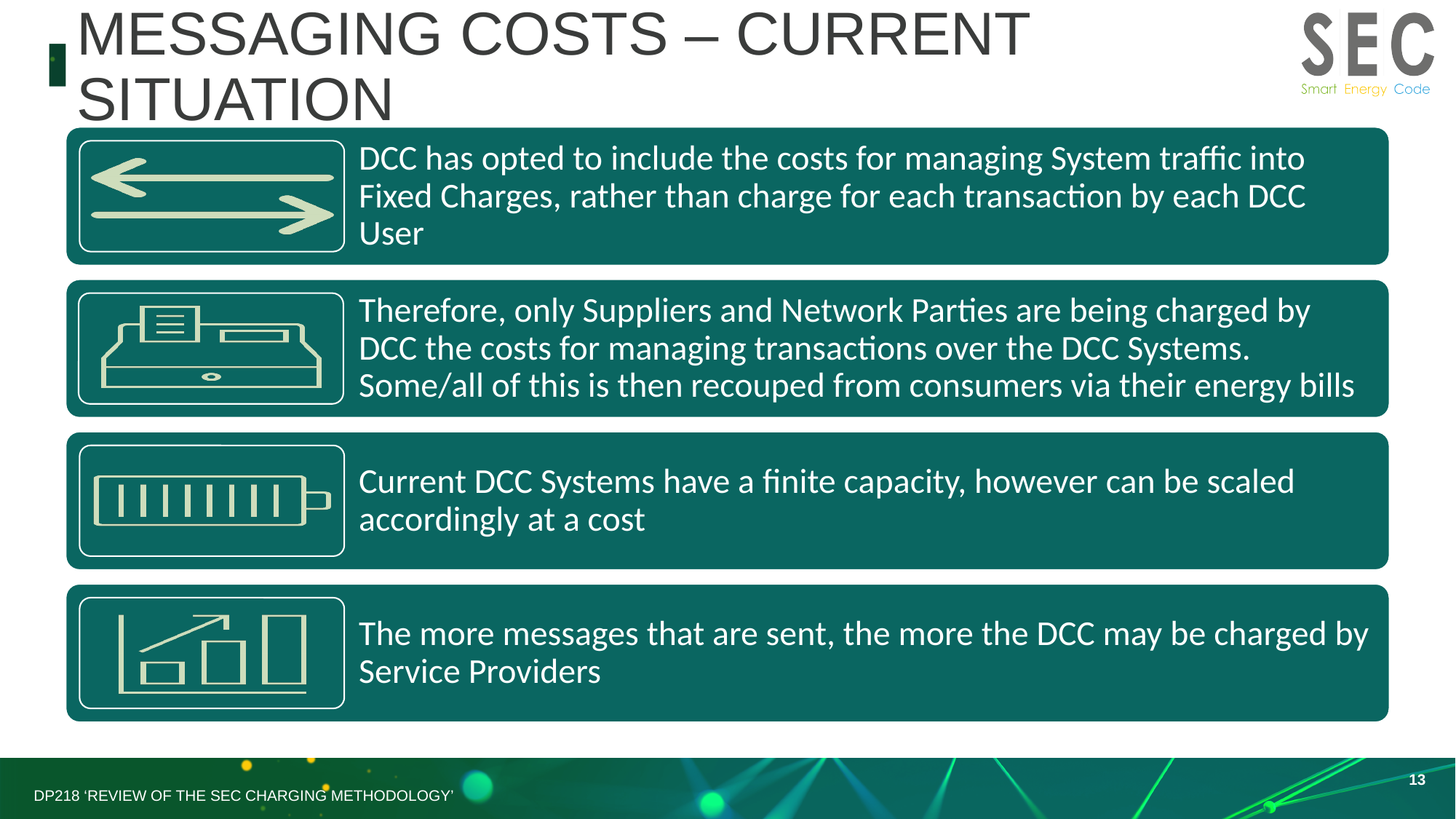

# Messaging Costs – Current situation
DCC has opted to include the costs for managing System traffic into Fixed Charges, rather than charge for each transaction by each DCC User
Therefore, only Suppliers and Network Parties are being charged by DCC the costs for managing transactions over the DCC Systems. Some/all of this is then recouped from consumers via their energy bills
Current DCC Systems have a finite capacity, however can be scaled accordingly at a cost
The more messages that are sent, the more the DCC may be charged by Service Providers
13
DP218 ‘Review of the SEC Charging Methodology’